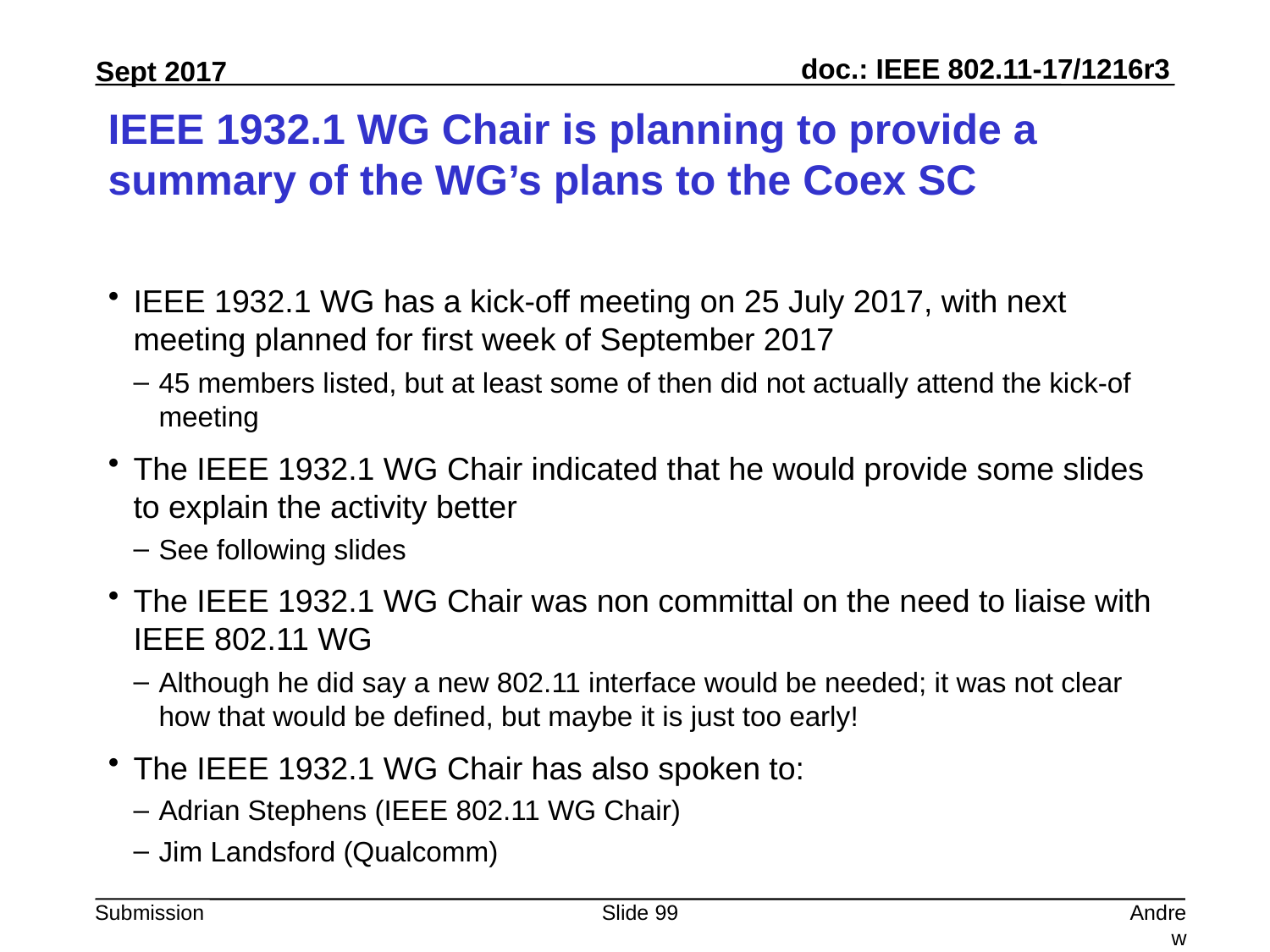

# IEEE 1932.1 WG Chair is planning to provide a summary of the WG’s plans to the Coex SC
IEEE 1932.1 WG has a kick-off meeting on 25 July 2017, with next meeting planned for first week of September 2017
45 members listed, but at least some of then did not actually attend the kick-of meeting
The IEEE 1932.1 WG Chair indicated that he would provide some slides to explain the activity better
See following slides
The IEEE 1932.1 WG Chair was non committal on the need to liaise with IEEE 802.11 WG
Although he did say a new 802.11 interface would be needed; it was not clear how that would be defined, but maybe it is just too early!
The IEEE 1932.1 WG Chair has also spoken to:
Adrian Stephens (IEEE 802.11 WG Chair)
Jim Landsford (Qualcomm)
Slide 99
Andrew Myles, Cisco